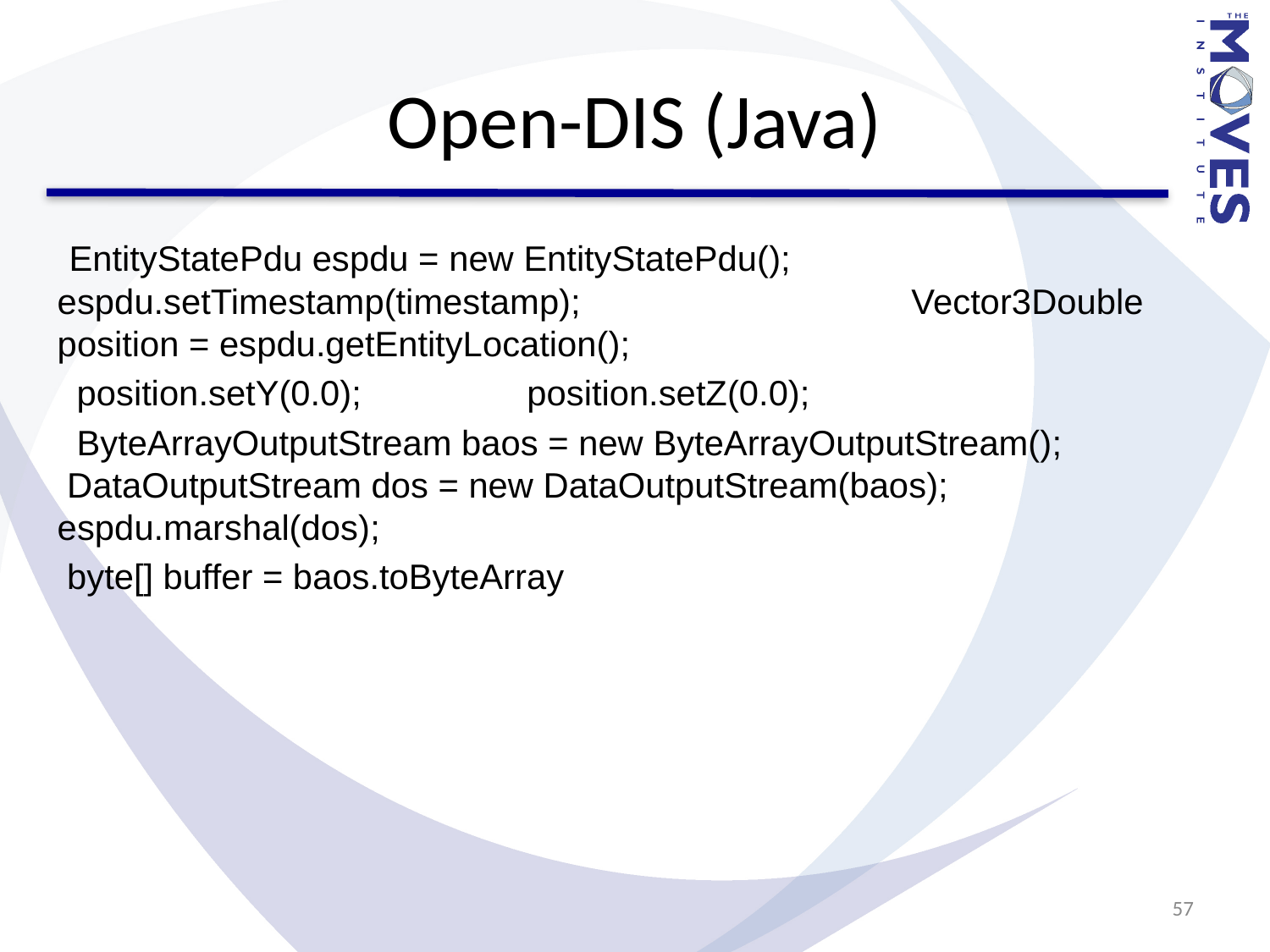

# Open-DIS (Java)
 EntityStatePdu espdu = new EntityStatePdu();                 espdu.setTimestamp(timestamp);                                  Vector3Double position = espdu.getEntityLocation();
  position.setY(0.0);                 position.setZ(0.0);
  ByteArrayOutputStream baos = new ByteArrayOutputStream();                 DataOutputStream dos = new DataOutputStream(baos);                 espdu.marshal(dos);
 byte[] buffer = baos.toByteArray();
57